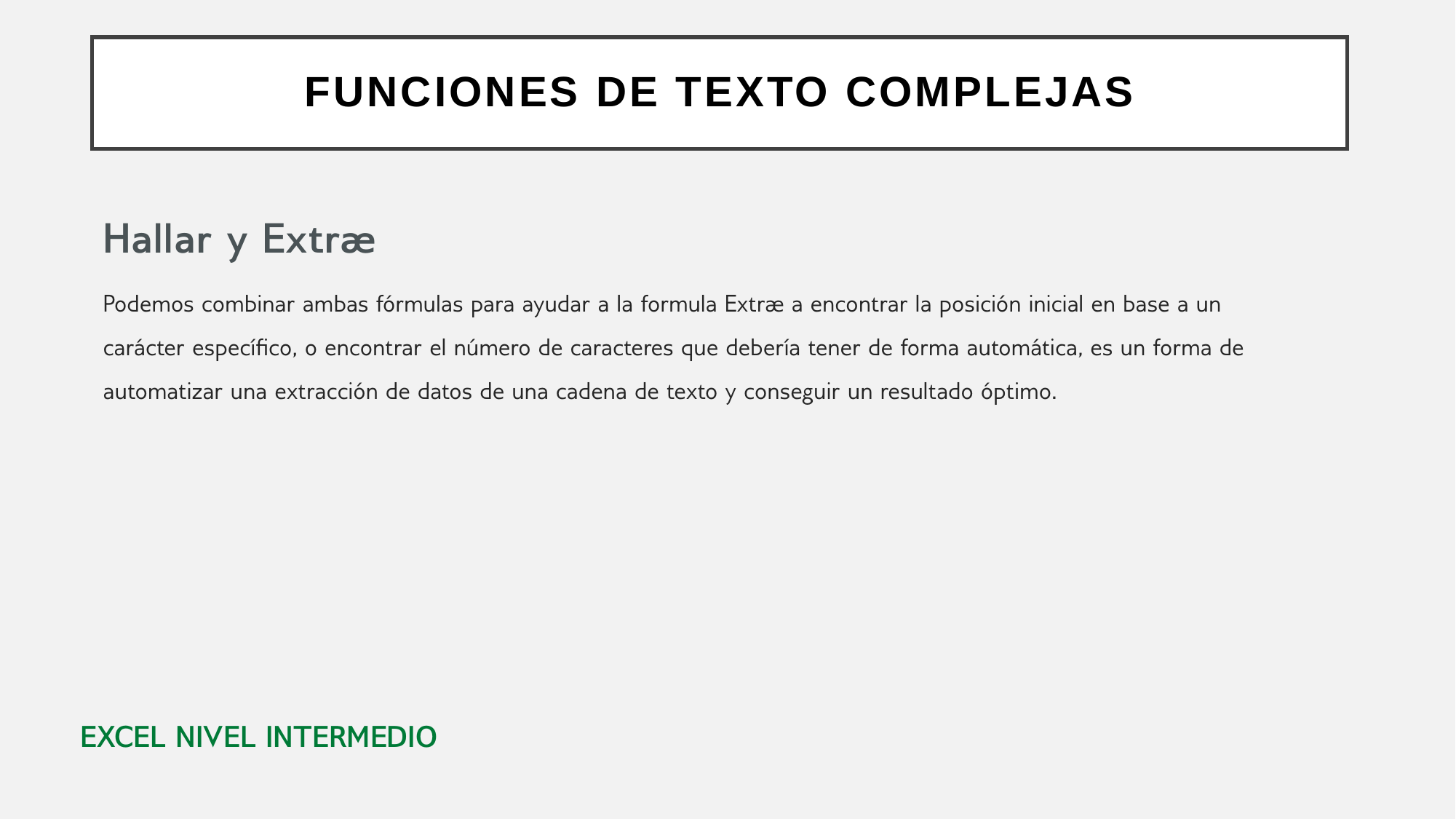

# Funciones de Texto complejas
Hallar y Extrae
Podemos combinar ambas fórmulas para ayudar a la formula Extrae a encontrar la posición inicial en base a un carácter específico, o encontrar el número de caracteres que debería tener de forma automática, es un forma de automatizar una extracción de datos de una cadena de texto y conseguir un resultado óptimo.
EXCEL NIVEL INTERMEDIO